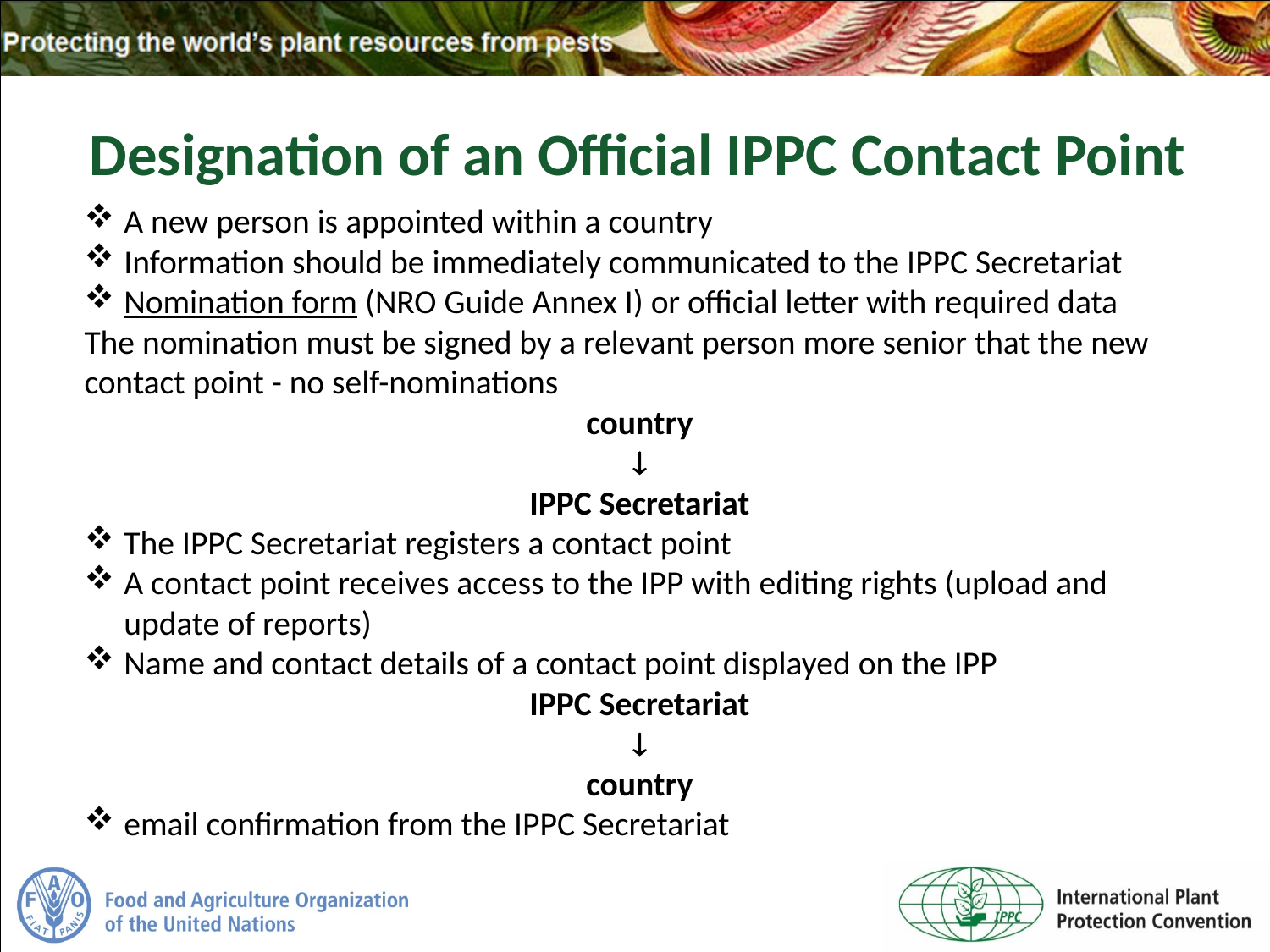

Designation of an Official IPPC Contact Point
A new person is appointed within a country
Information should be immediately communicated to the IPPC Secretariat
Nomination form (NRO Guide Annex I) or official letter with required data
The nomination must be signed by a relevant person more senior that the new contact point - no self-nominations
country
↓
IPPC Secretariat
The IPPC Secretariat registers a contact point
A contact point receives access to the IPP with editing rights (upload and update of reports)
Name and contact details of a contact point displayed on the IPP
IPPC Secretariat
↓
country
email confirmation from the IPPC Secretariat